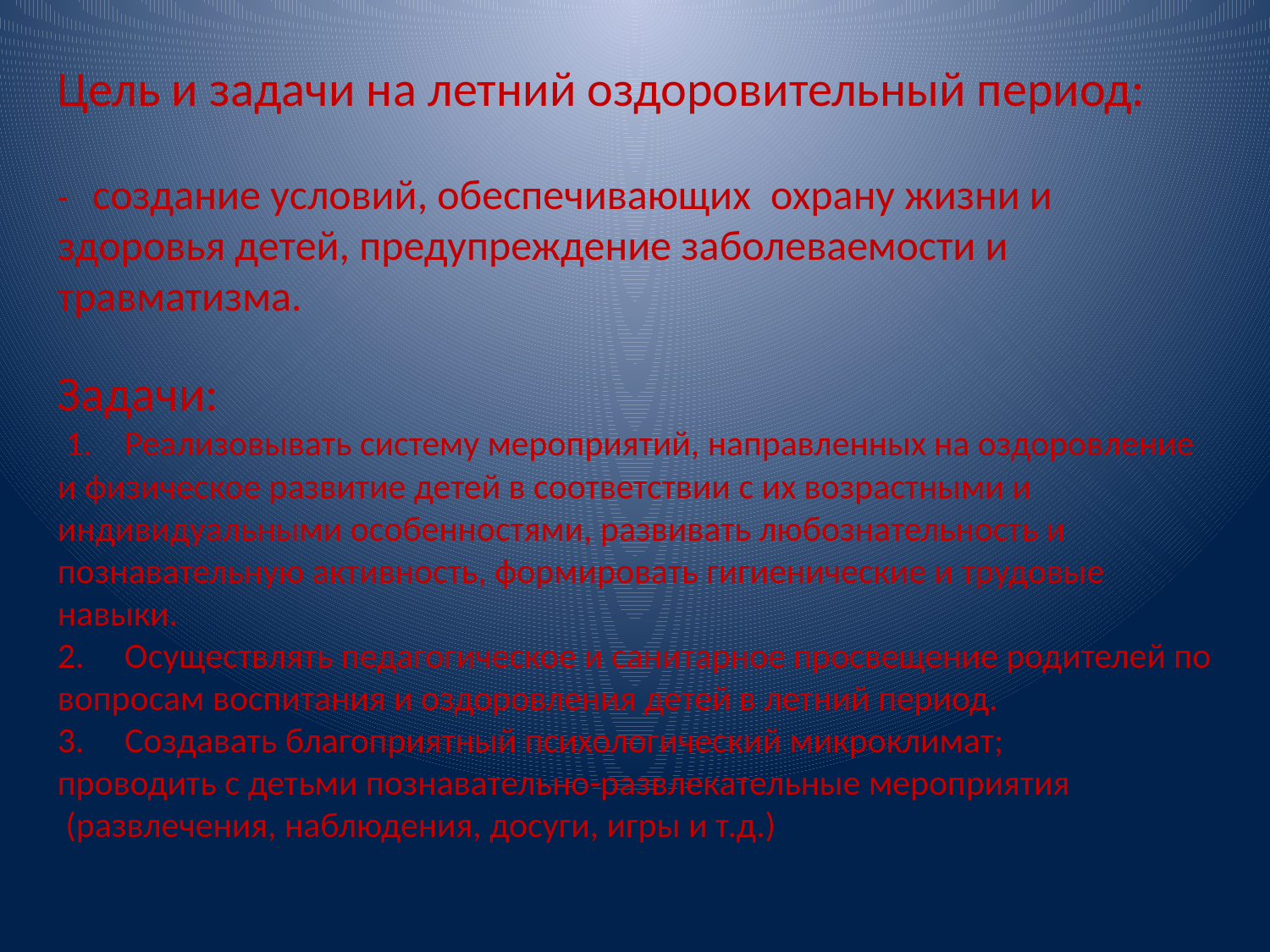

Цель и задачи на летний оздоровительный период:

-   создание условий, обеспечивающих  охрану жизни и здоровья детей, предупреждение заболеваемости и травматизма.

Задачи:
 1.    Реализовывать систему мероприятий, направленных на оздоровление и физическое развитие детей в соответствии с их возрастными и индивидуальными особенностями, развивать любознательность и познавательную активность, формировать гигиенические и трудовые навыки.
2.     Осуществлять педагогическое и санитарное просвещение родителей по вопросам воспитания и оздоровления детей в летний период.
3.     Создавать благоприятный психологический микроклимат;
проводить с детьми познавательно-развлекательные мероприятия
 (развлечения, наблюдения, досуги, игры и т.д.)